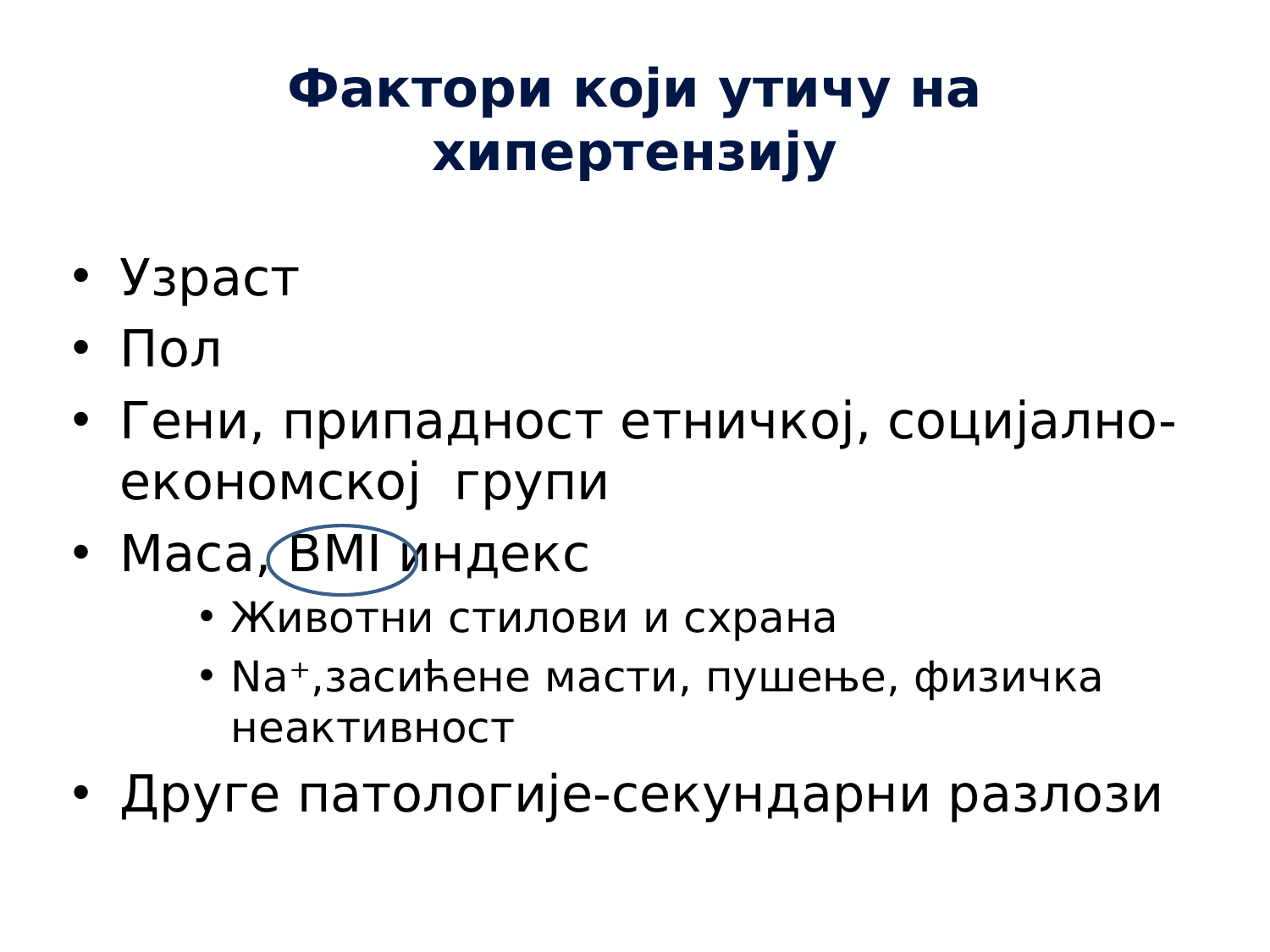

# Фактори који утичу на хипертензију
Узраст
Пол
Гени, припадност етничкој, социјално-економској  групи
Маса, BMI индекс
Животни стилови и схрана
Nа⁺,засићене масти, пушење, физичка неактивност
Друге патологије-секундарни разлози